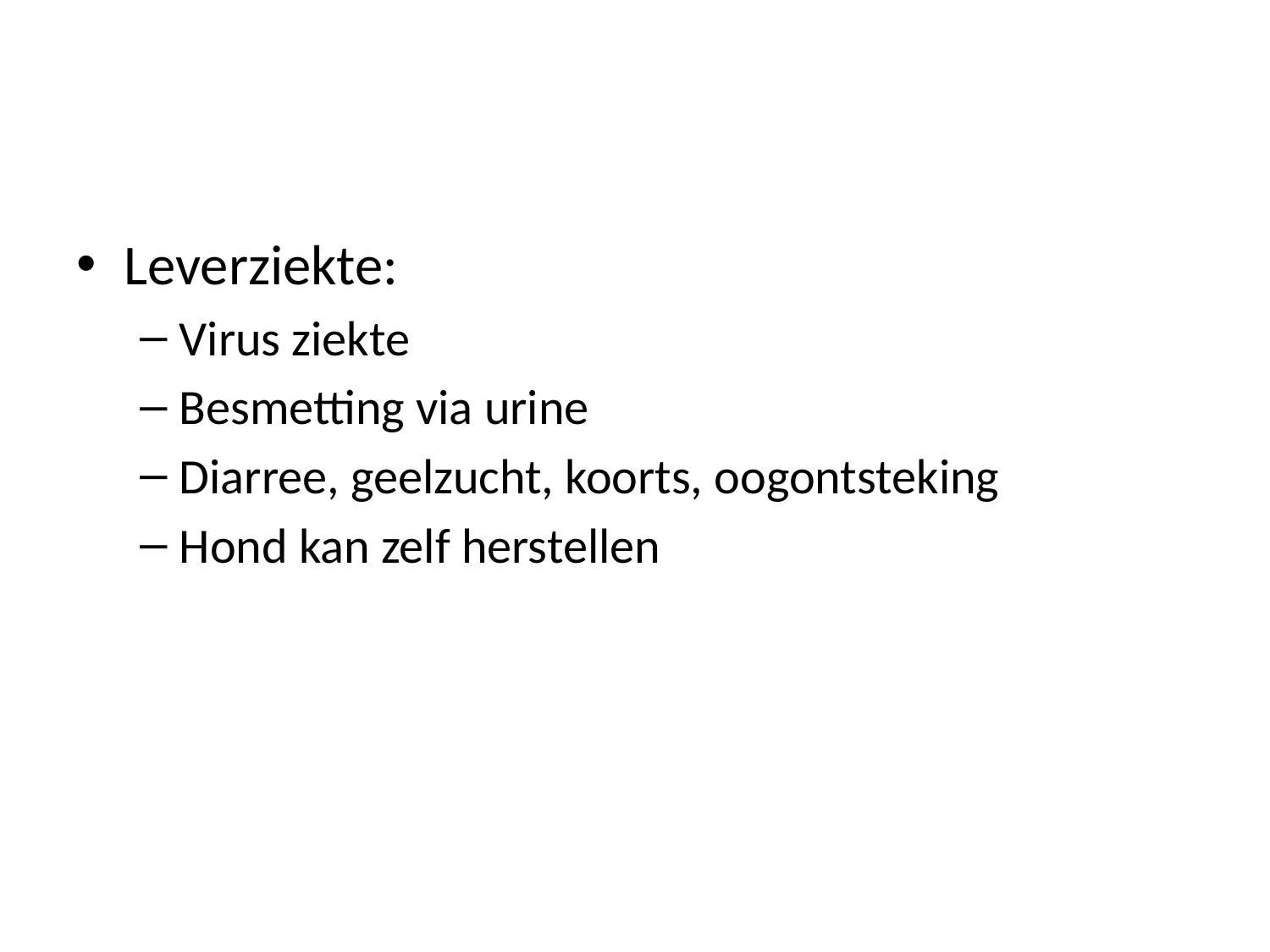

#
Leverziekte:
Virus ziekte
Besmetting via urine
Diarree, geelzucht, koorts, oogontsteking
Hond kan zelf herstellen